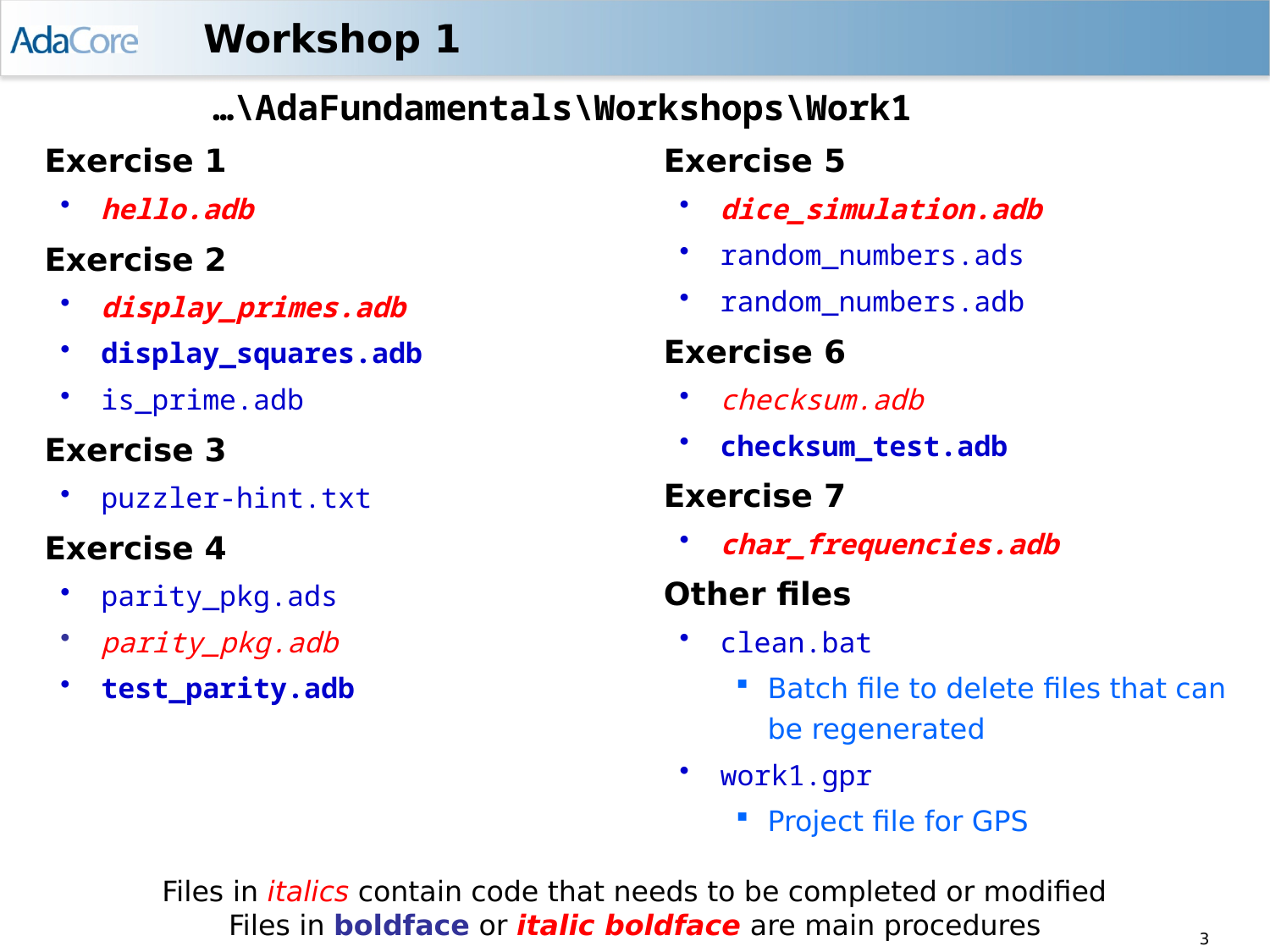

# Workshop 1
…\AdaFundamentals\Workshops\Work1
Exercise 1
 hello.adb
Exercise 2
 display_primes.adb
 display_squares.adb
 is_prime.adb
Exercise 3
 puzzler-hint.txt
Exercise 4
 parity_pkg.ads
 parity_pkg.adb
 test_parity.adb

Exercise 5
 dice_simulation.adb
 random_numbers.ads
 random_numbers.adb
Exercise 6
 checksum.adb
 checksum_test.adb
Exercise 7
 char_frequencies.adb
Other files
 clean.bat
Batch file to delete files that can be regenerated
 work1.gpr
Project file for GPS

Files in italics contain code that needs to be completed or modified
Files in boldface or italic boldface are main procedures